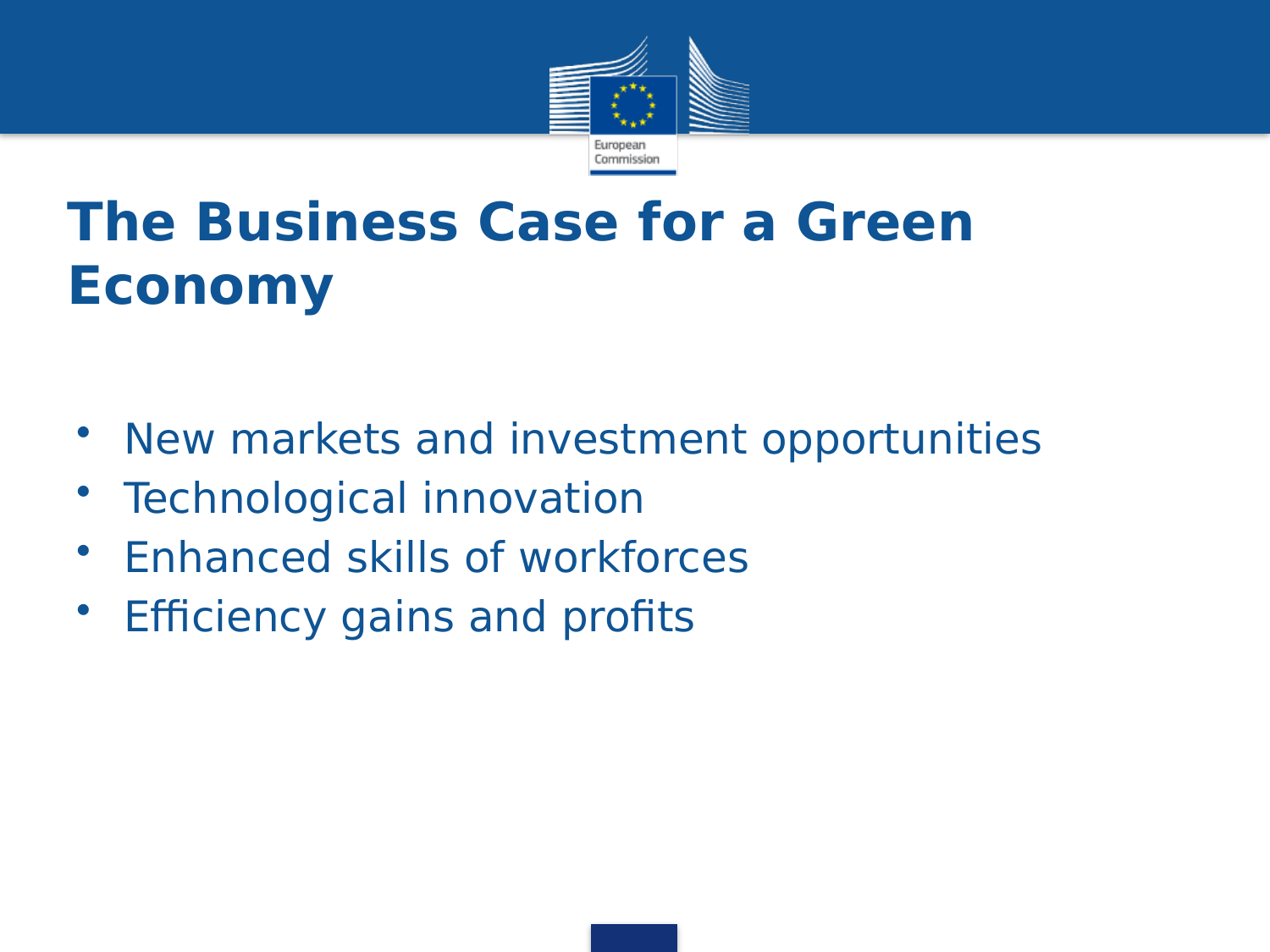

# The Business Case for a Green Economy

New markets and investment opportunities
Technological innovation
Enhanced skills of workforces
Efficiency gains and profits